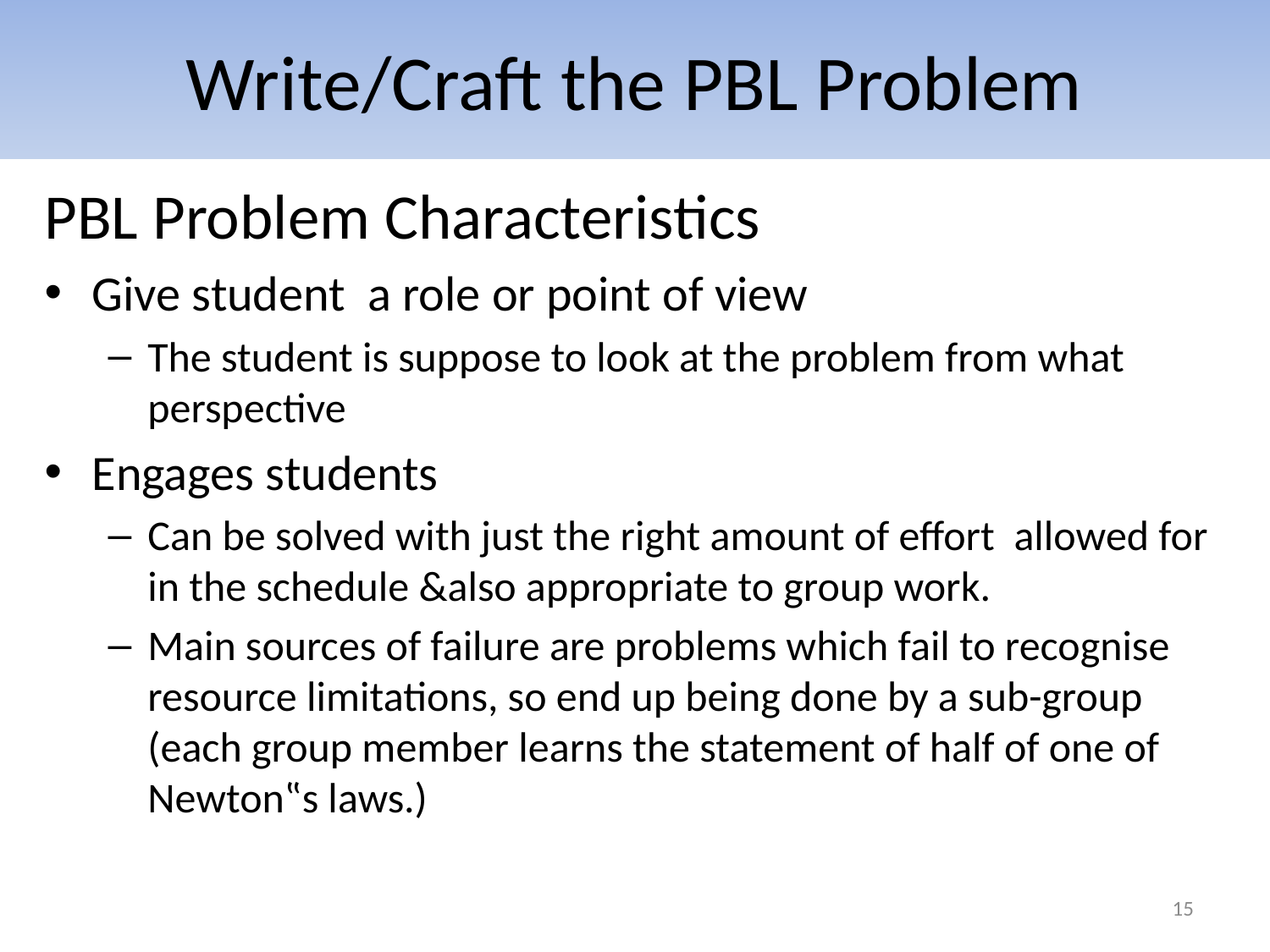

# Write/Craft the PBL Problem
PBL Problem Characteristics
Give student  a role or point of view
The student is suppose to look at the problem from what perspective
Engages students
Can be solved with just the right amount of effort  allowed for in the schedule &also appropriate to group work.
Main sources of failure are problems which fail to recognise resource limitations, so end up being done by a sub-group (each group member learns the statement of half of one of Newton‟s laws.)

15